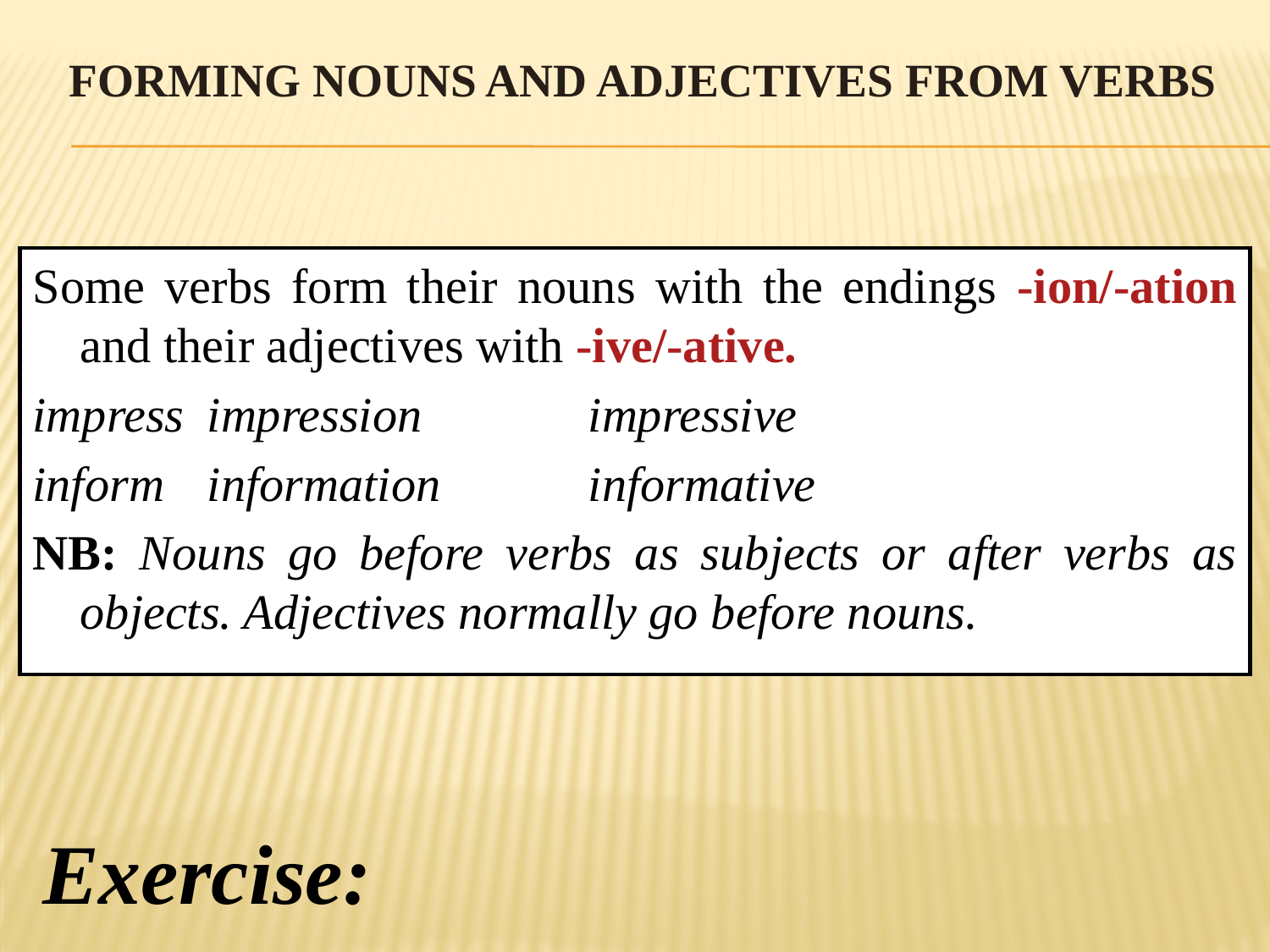

# Forming Nouns and Adjectives from Verbs
Some verbs form their nouns with the endings -ion/-ation and their adjectives with -ive/-ative.
impress	impression		impressive
inform	information		informative
NB: Nouns go before verbs as subjects or after verbs as objects. Adjectives normally go before nouns.
Exercise: